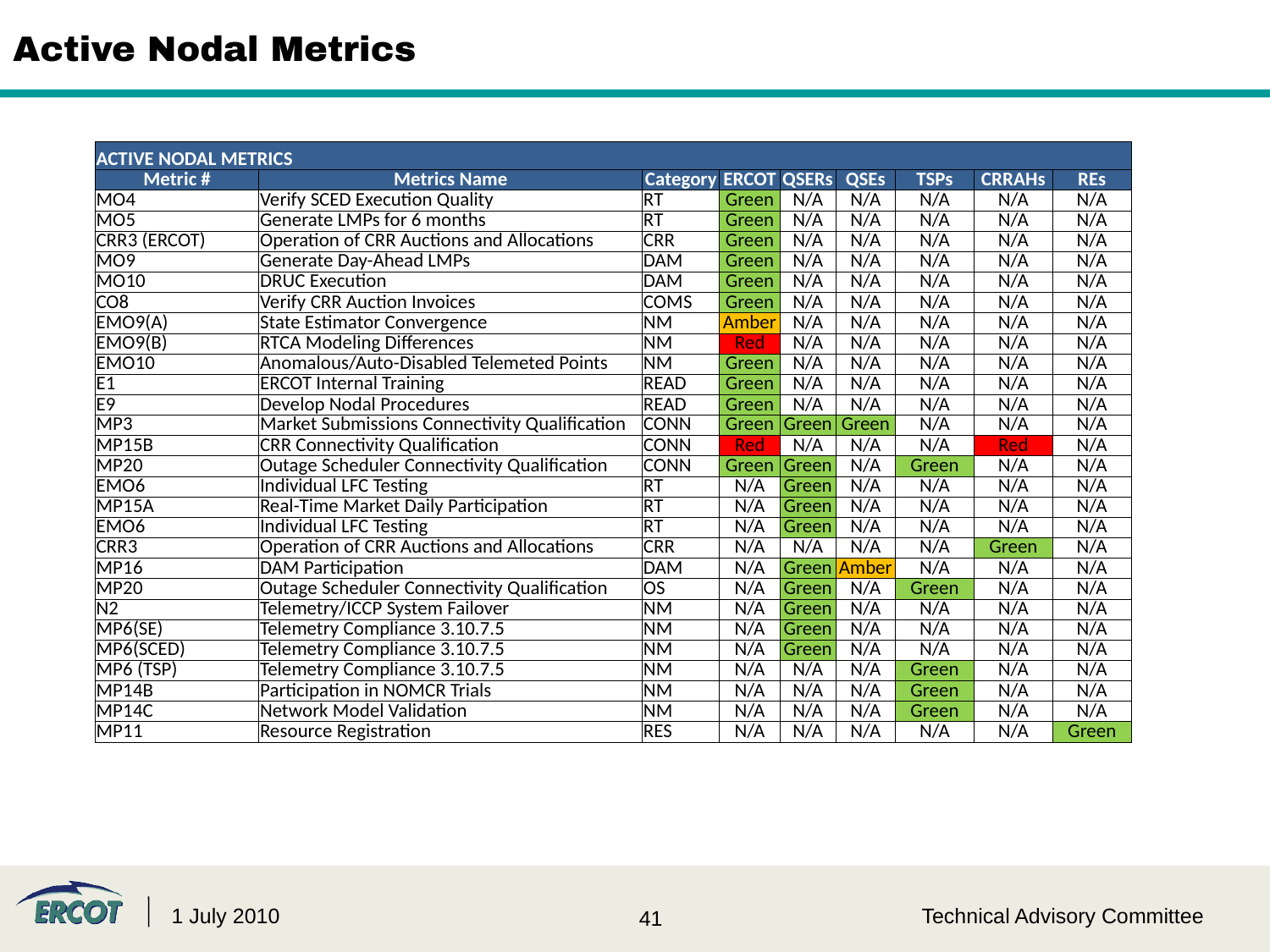

# Active Nodal Metrics
| ACTIVE NODAL METRICS |  |  |  |  |  |  |  |  |
| --- | --- | --- | --- | --- | --- | --- | --- | --- |
| Metric # | Metrics Name | Category | ERCOT | QSERs | QSEs | TSPs | CRRAHs | REs |
| MO4 | Verify SCED Execution Quality | RT | Green | N/A | N/A | N/A | N/A | N/A |
| MO5 | Generate LMPs for 6 months | RT | Green | N/A | N/A | N/A | N/A | N/A |
| CRR3 (ERCOT) | Operation of CRR Auctions and Allocations | CRR | Green | N/A | N/A | N/A | N/A | N/A |
| MO9 | Generate Day-Ahead LMPs | DAM | Green | N/A | N/A | N/A | N/A | N/A |
| MO10 | DRUC Execution | DAM | Green | N/A | N/A | N/A | N/A | N/A |
| CO8 | Verify CRR Auction Invoices | COMS | Green | N/A | N/A | N/A | N/A | N/A |
| EMO9(A) | State Estimator Convergence | NM | Amber | N/A | N/A | N/A | N/A | N/A |
| EMO9(B) | RTCA Modeling Differences | NM | Red | N/A | N/A | N/A | N/A | N/A |
| EMO10 | Anomalous/Auto-Disabled Telemeted Points | NM | Green | N/A | N/A | N/A | N/A | N/A |
| E1 | ERCOT Internal Training | READ | Green | N/A | N/A | N/A | N/A | N/A |
| E9 | Develop Nodal Procedures | READ | Green | N/A | N/A | N/A | N/A | N/A |
| MP3 | Market Submissions Connectivity Qualification | CONN | Green | Green | Green | N/A | N/A | N/A |
| MP15B | CRR Connectivity Qualification | CONN | Red | N/A | N/A | N/A | Red | N/A |
| MP20 | Outage Scheduler Connectivity Qualification | CONN | Green | Green | N/A | Green | N/A | N/A |
| EMO6 | Individual LFC Testing | RT | N/A | Green | N/A | N/A | N/A | N/A |
| MP15A | Real-Time Market Daily Participation | RT | N/A | Green | N/A | N/A | N/A | N/A |
| EMO6 | Individual LFC Testing | RT | N/A | Green | N/A | N/A | N/A | N/A |
| CRR3 | Operation of CRR Auctions and Allocations | CRR | N/A | N/A | N/A | N/A | Green | N/A |
| MP16 | DAM Participation | DAM | N/A | Green | Amber | N/A | N/A | N/A |
| MP20 | Outage Scheduler Connectivity Qualification | OS | N/A | Green | N/A | Green | N/A | N/A |
| N2 | Telemetry/ICCP System Failover | NM | N/A | Green | N/A | N/A | N/A | N/A |
| MP6(SE) | Telemetry Compliance 3.10.7.5 | NM | N/A | Green | N/A | N/A | N/A | N/A |
| MP6(SCED) | Telemetry Compliance 3.10.7.5 | NM | N/A | Green | N/A | N/A | N/A | N/A |
| MP6 (TSP) | Telemetry Compliance 3.10.7.5 | NM | N/A | N/A | N/A | Green | N/A | N/A |
| MP14B | Participation in NOMCR Trials | NM | N/A | N/A | N/A | Green | N/A | N/A |
| MP14C | Network Model Validation | NM | N/A | N/A | N/A | Green | N/A | N/A |
| MP11 | Resource Registration | RES | N/A | N/A | N/A | N/A | N/A | Green |
1 July 2010
Technical Advisory Committee